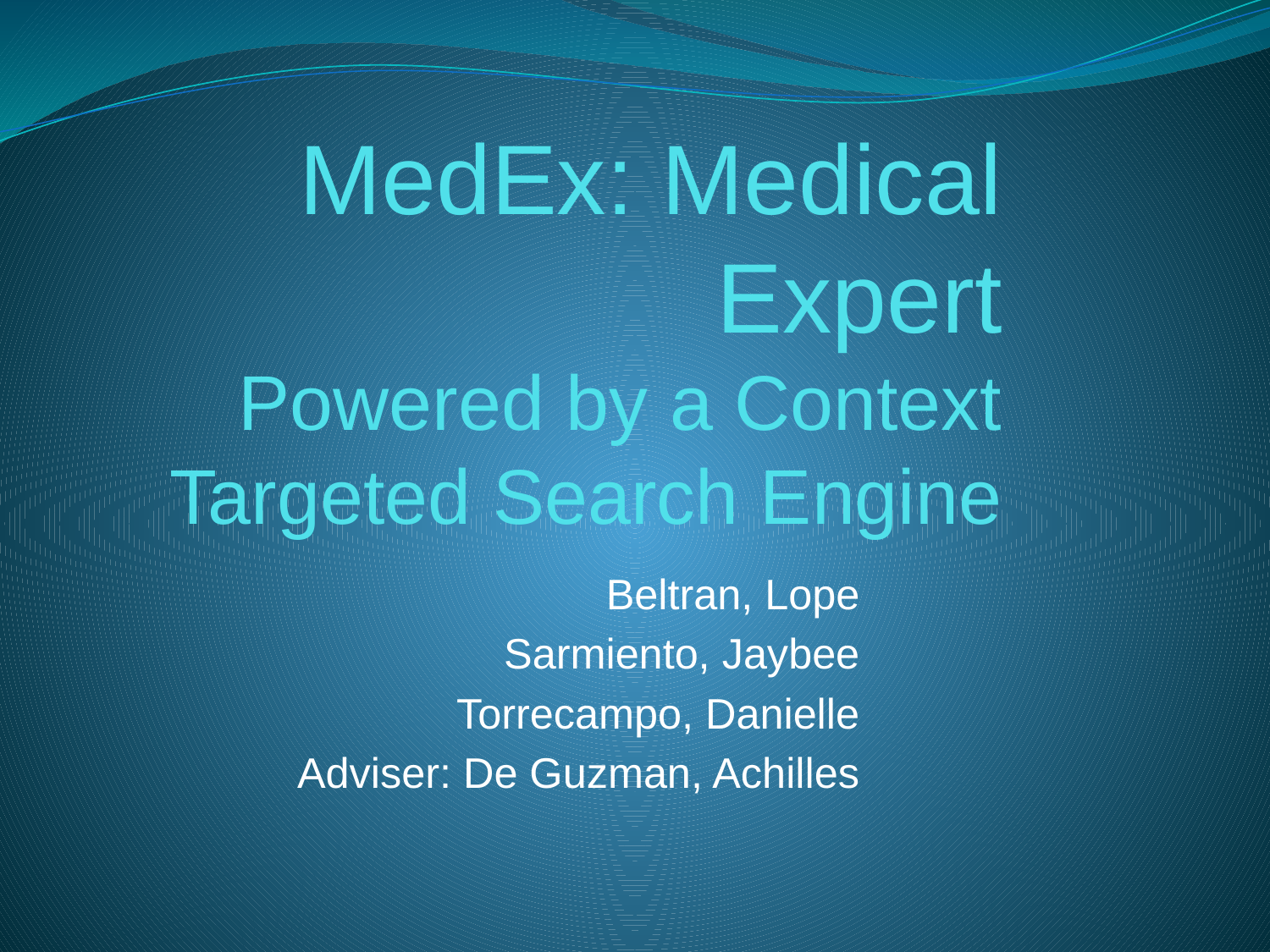

# MedEx: Medical Expert Powered by a Context Targeted Search Engine
Beltran, Lope
Sarmiento, Jaybee
Torrecampo, Danielle
Adviser: De Guzman, Achilles